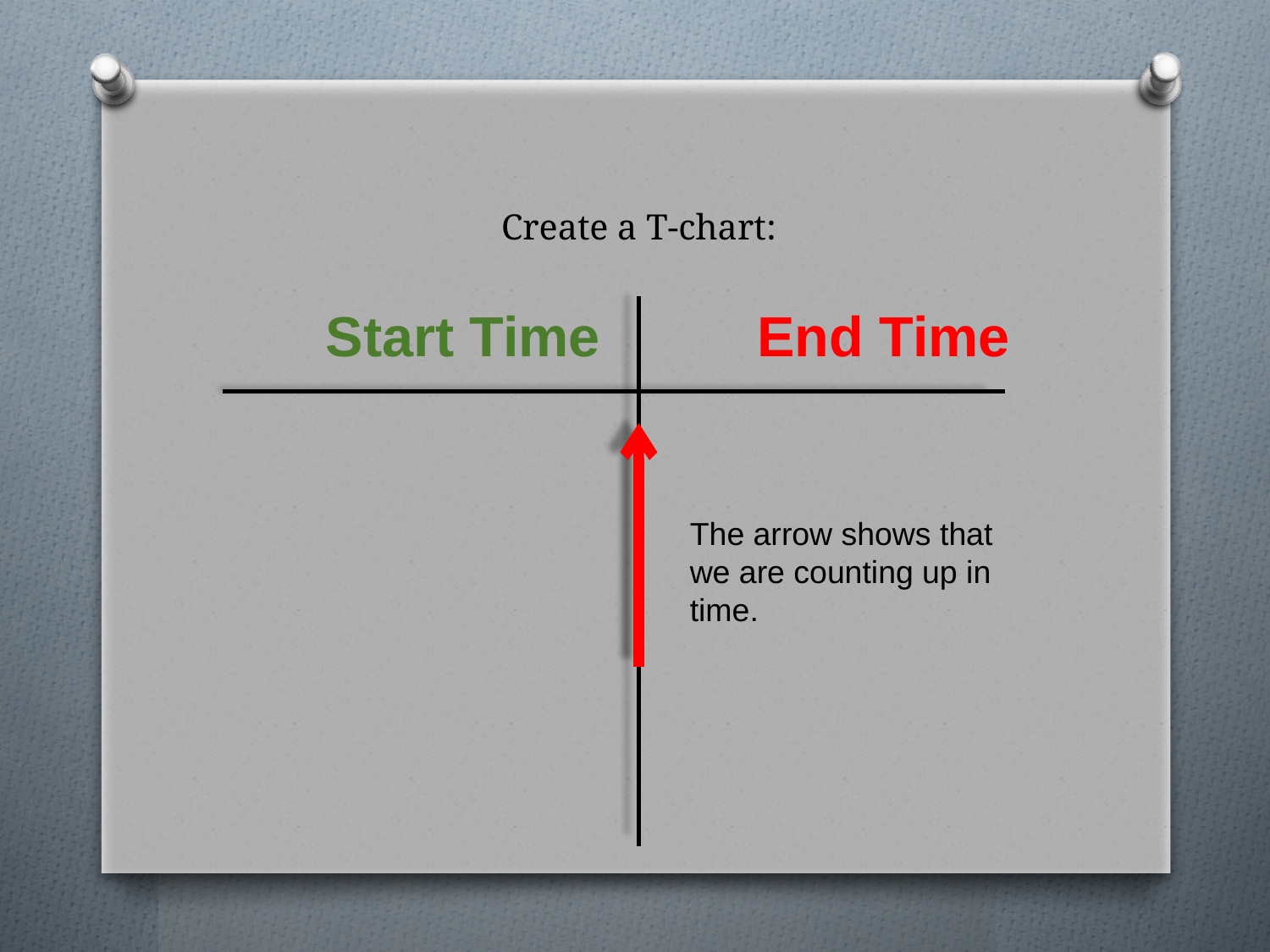

# Create a T-chart:
       Start Time          End Time

The arrow shows that we are counting up in time.